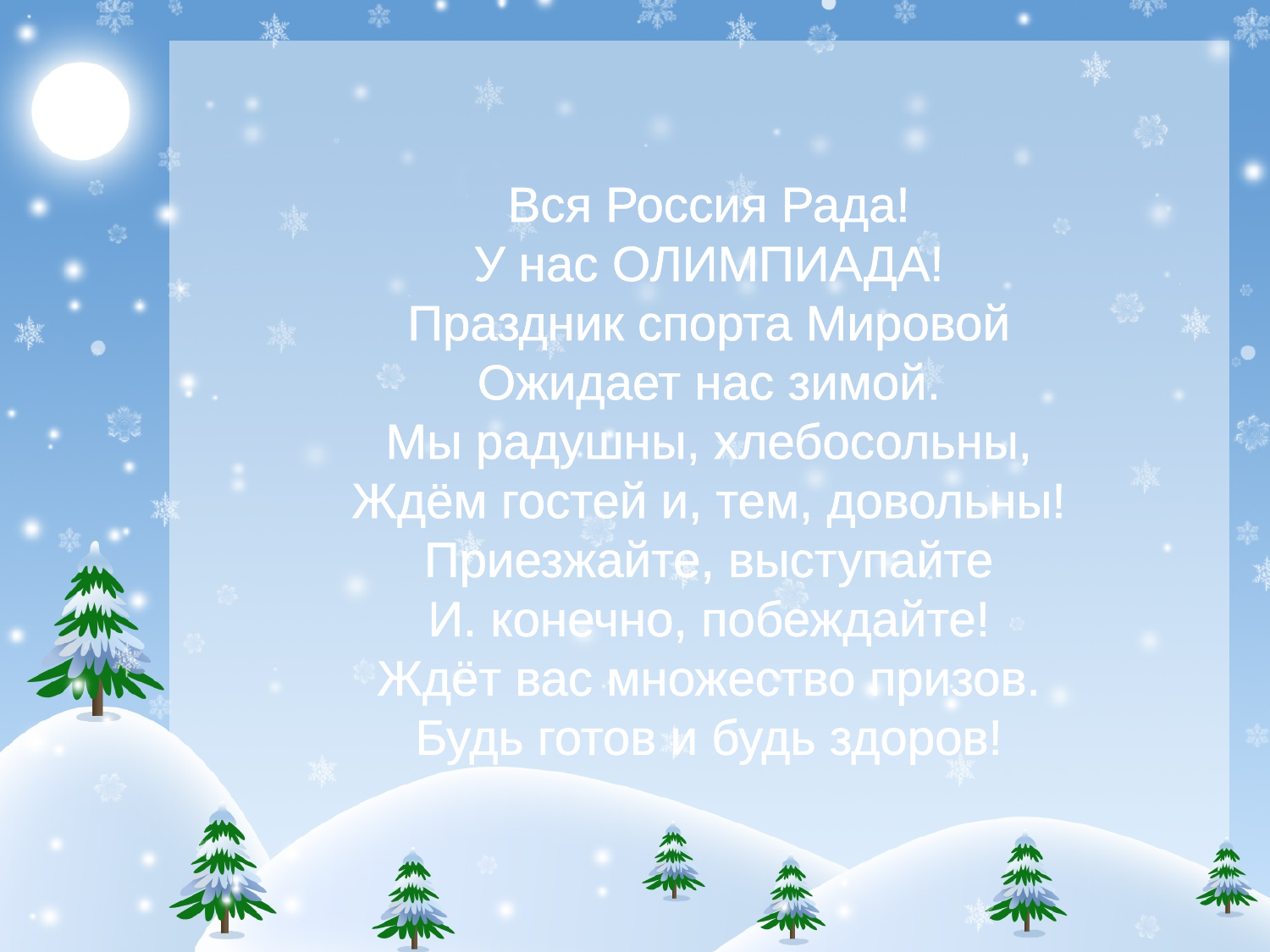

Вся Россия Рада!
У нас ОЛИМПИАДА!
Праздник спорта Мировой
Ожидает нас зимой.
Мы радушны, хлебосольны,
Ждём гостей и, тем, довольны!
Приезжайте, выступайте
И. конечно, побеждайте!
Ждёт вас множество призов.
Будь готов и будь здоров!